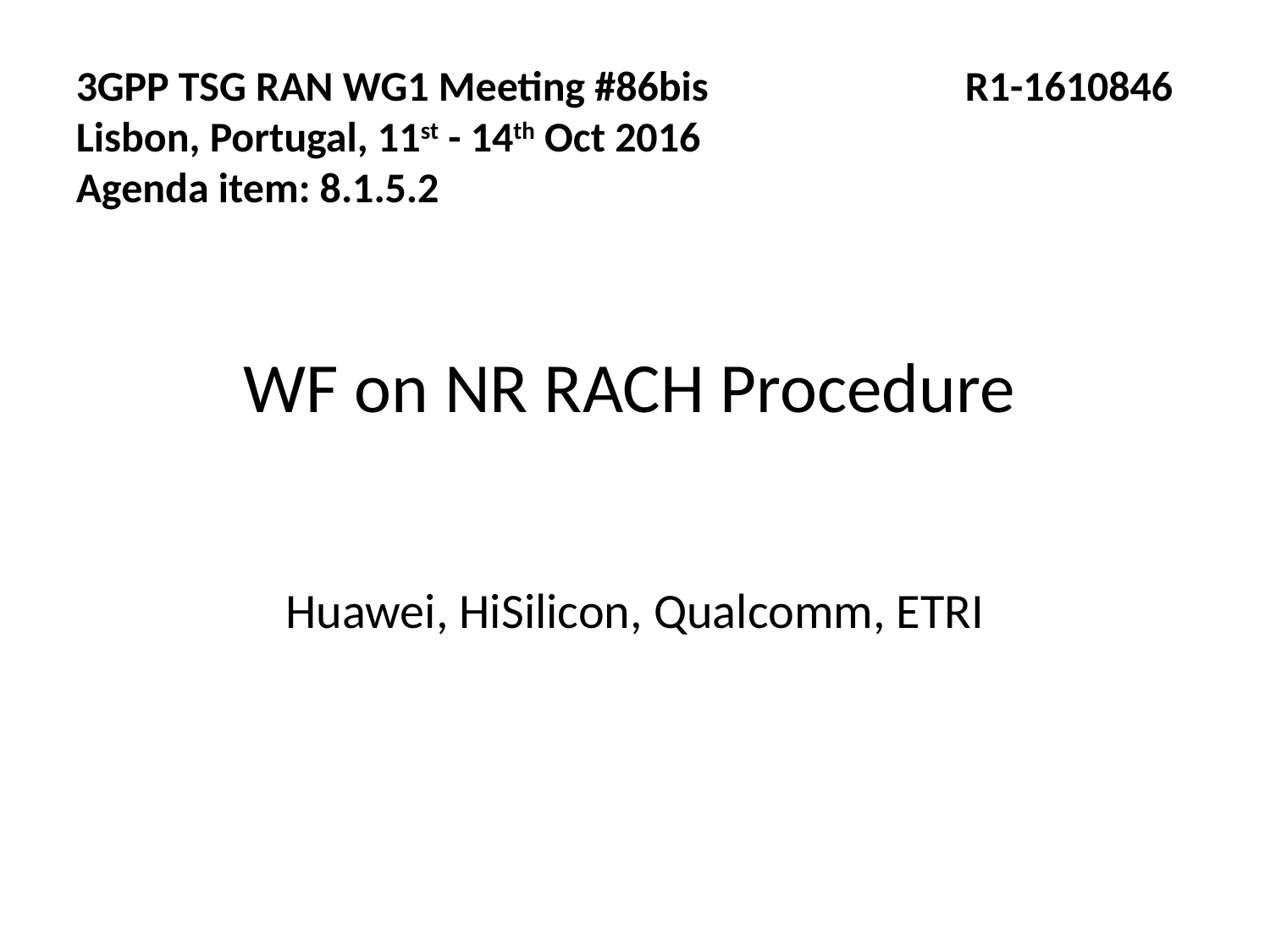

3GPP TSG RAN WG1 Meeting #86bis			R1-1610846
Lisbon, Portugal, 11st - 14th Oct 2016
Agenda item: 8.1.5.2
WF on NR RACH Procedure
Huawei, HiSilicon, Qualcomm, ETRI